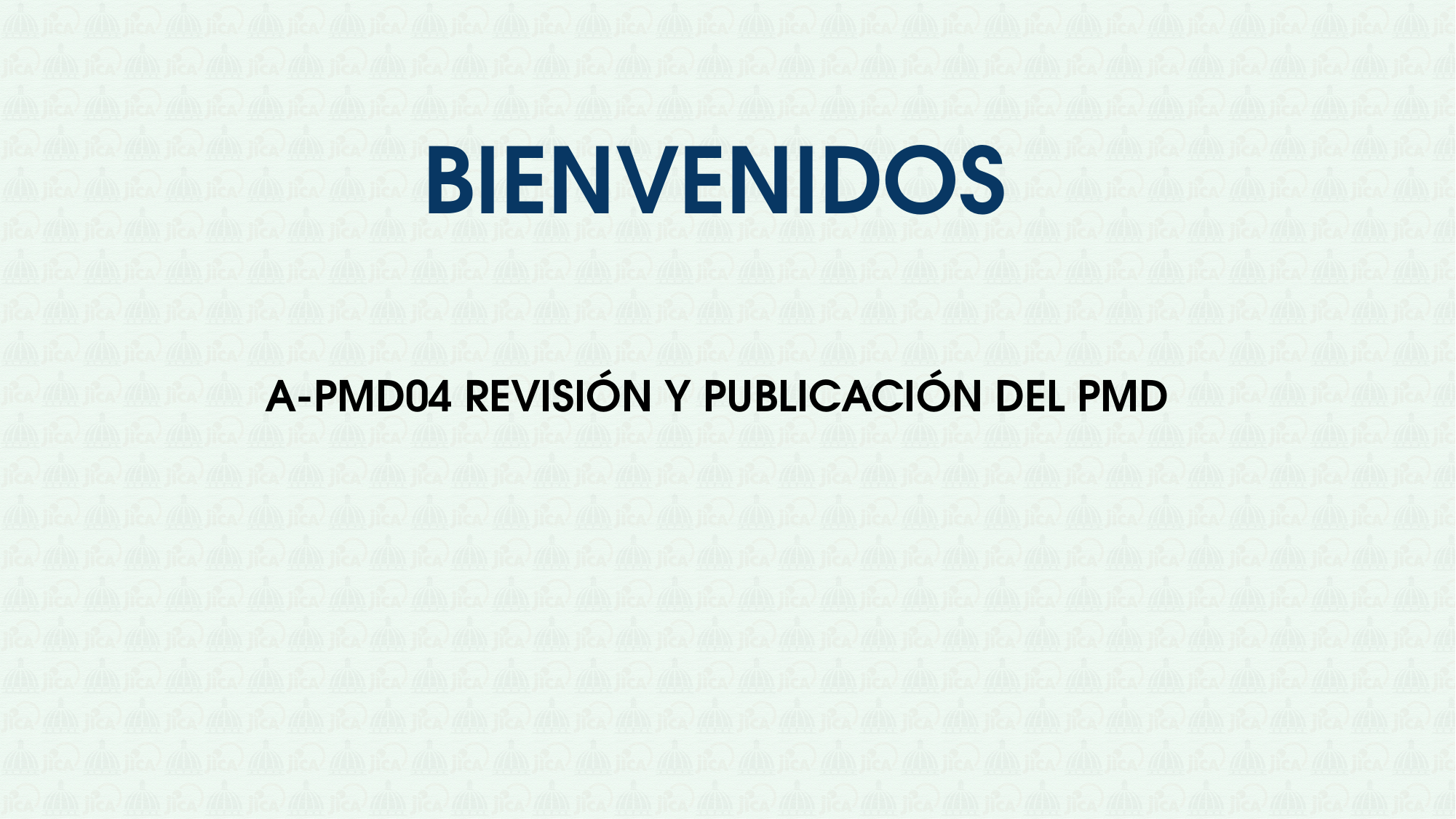

BIENVENIDOS
A-PMD04 REVISIÓN Y PUBLICACIÓN DEL PMD